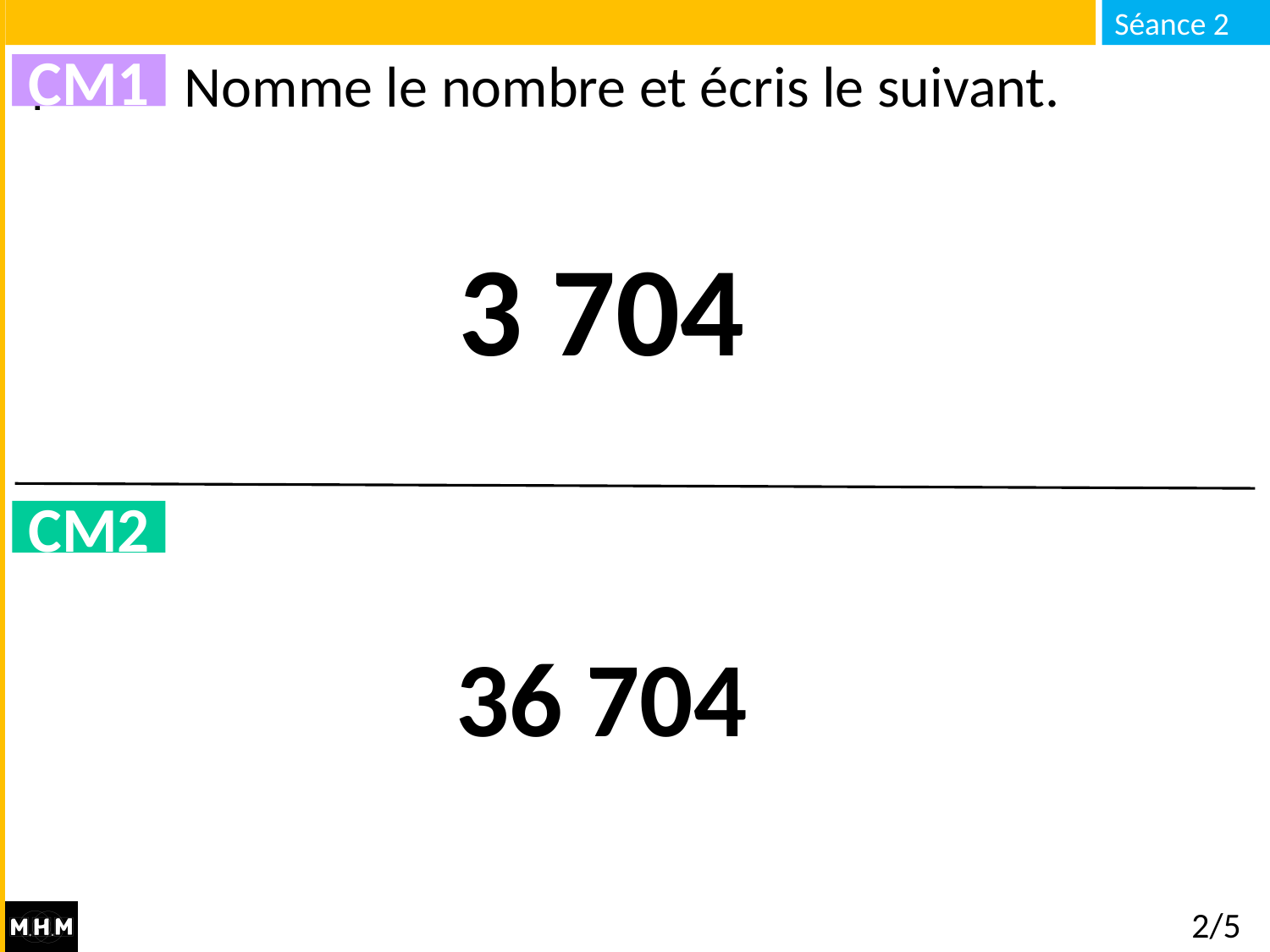

# Nomme le nombre et écris le suivant.
CM1
CM1
3 704
CM2
36 704
2/5